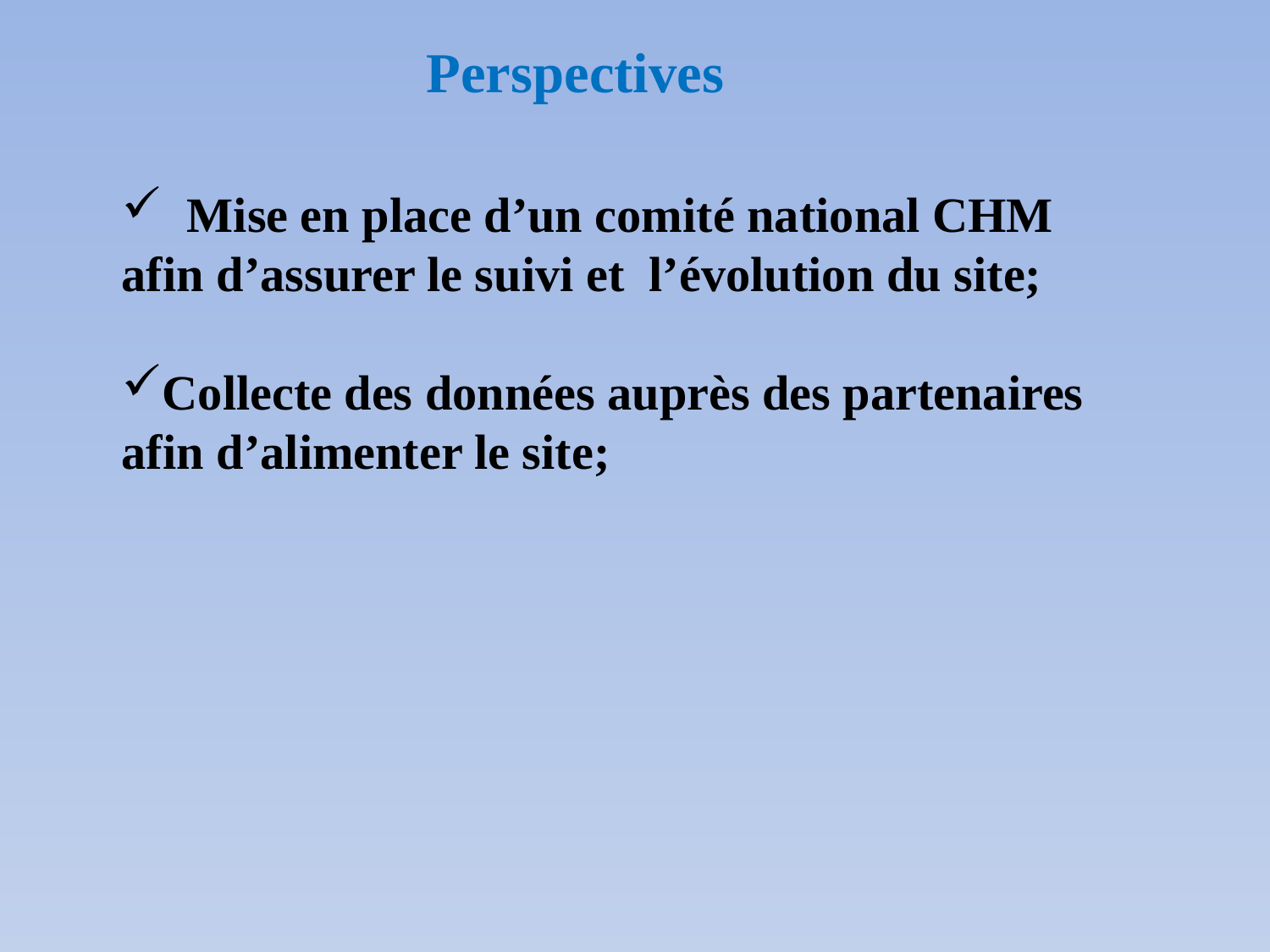

Perspectives

  Mise en place d’un comité national CHM afin d’assurer le suivi et  l’évolution du site;

Collecte des données auprès des partenaires afin d’alimenter le site;